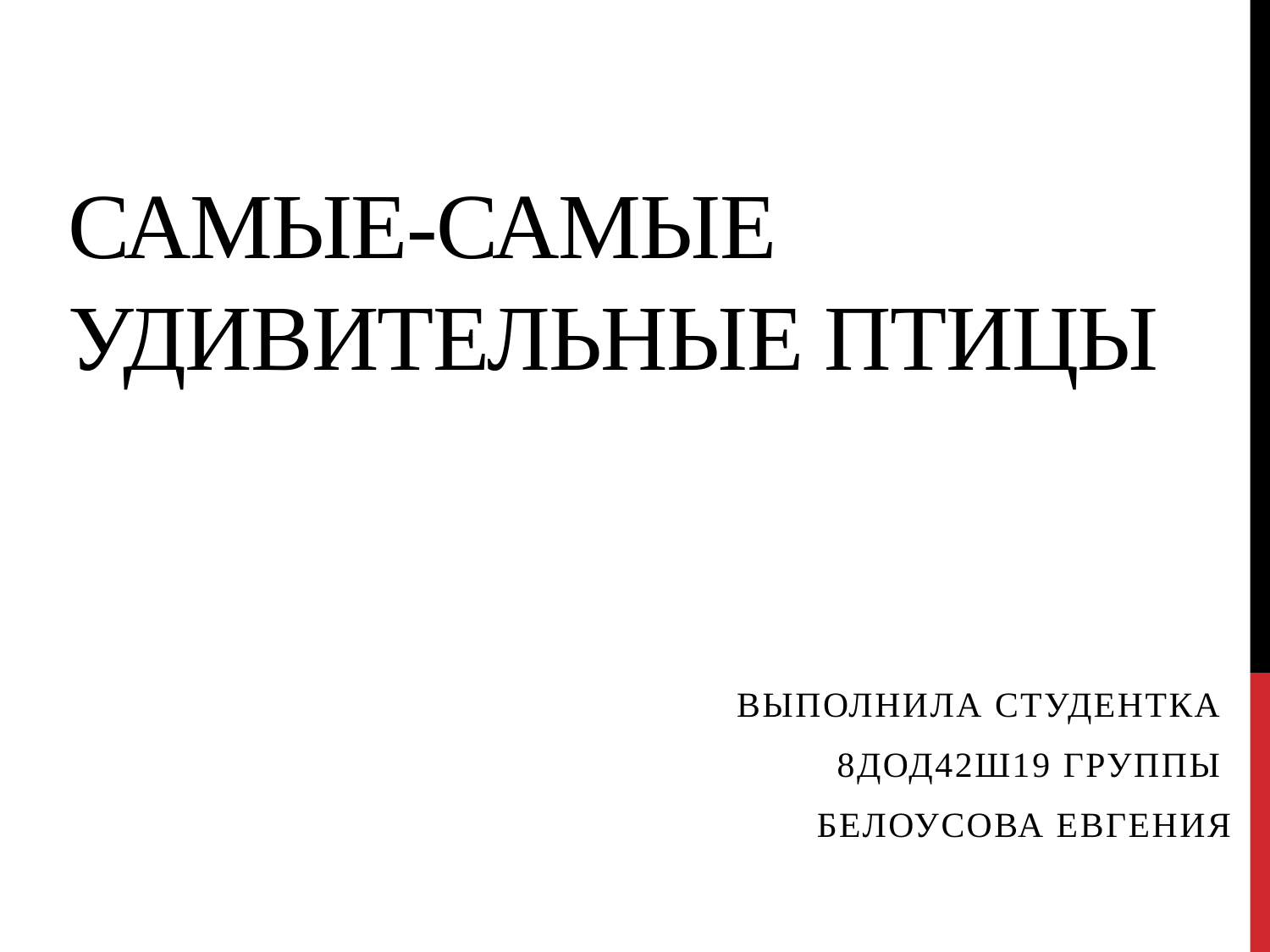

# Самые-самые удивительные птицы
Выполнила студентка
8ДОд42ш19 группы
Белоусова Евгения